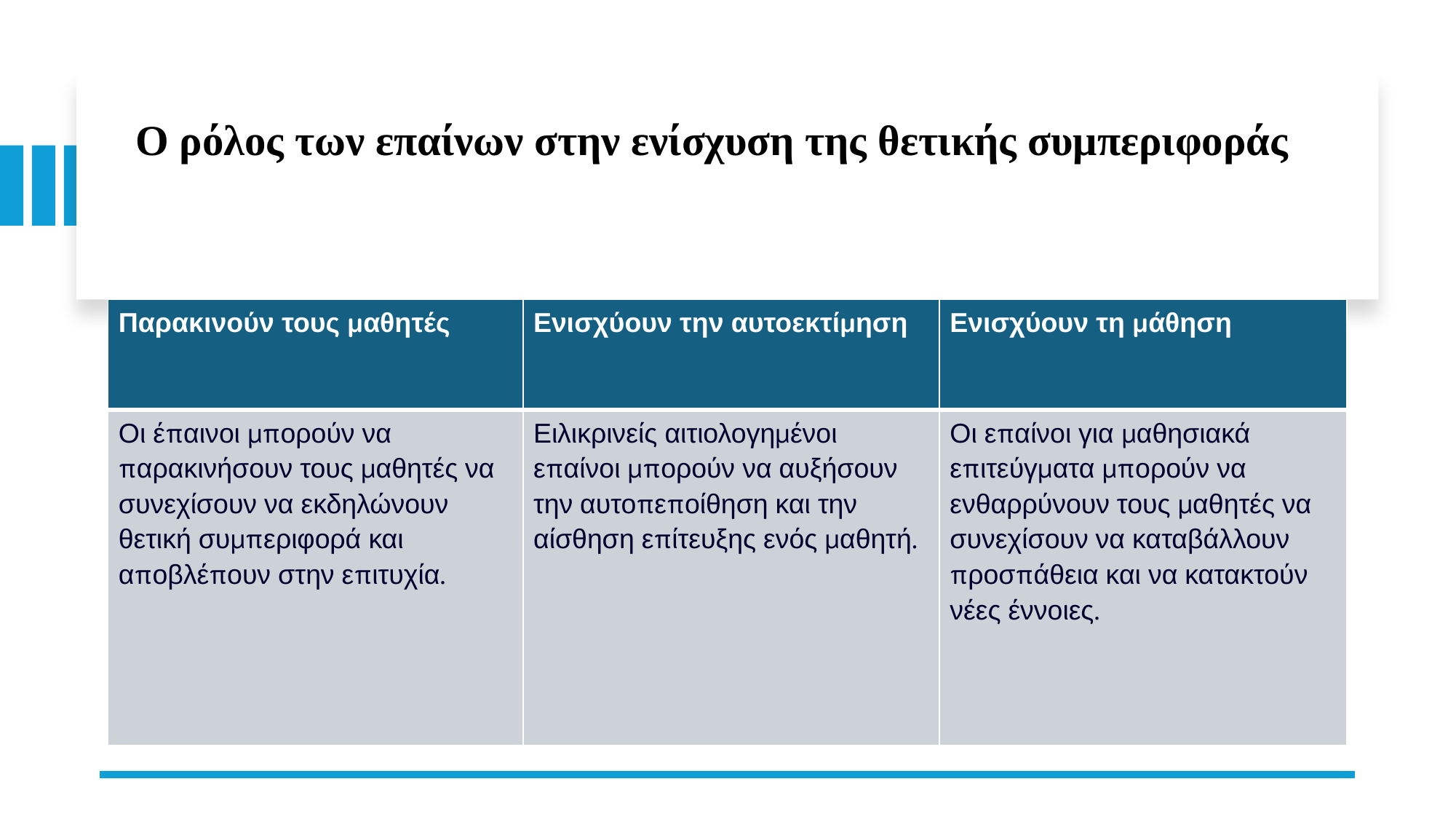

# Ο ρόλος των επαίνων στην ενίσχυση της θετικής συμπεριφοράς

| Παρακινούν τους μαθητές | Ενισχύουν την αυτοεκτίμηση | Ενισχύουν τη μάθηση |
| --- | --- | --- |
| Οι έπαινοι μπορούν να παρακινήσουν τους μαθητές να συνεχίσουν να εκδηλώνουν θετική συμπεριφορά και αποβλέπουν στην επιτυχία. | Ειλικρινείς αιτιολογημένοι επαίνοι μπορούν να αυξήσουν την αυτοπεποίθηση και την αίσθηση επίτευξης ενός μαθητή. | Οι επαίνοι για μαθησιακά επιτεύγματα μπορούν να ενθαρρύνουν τους μαθητές να συνεχίσουν να καταβάλλουν προσπάθεια και να κατακτούν νέες έννοιες. |